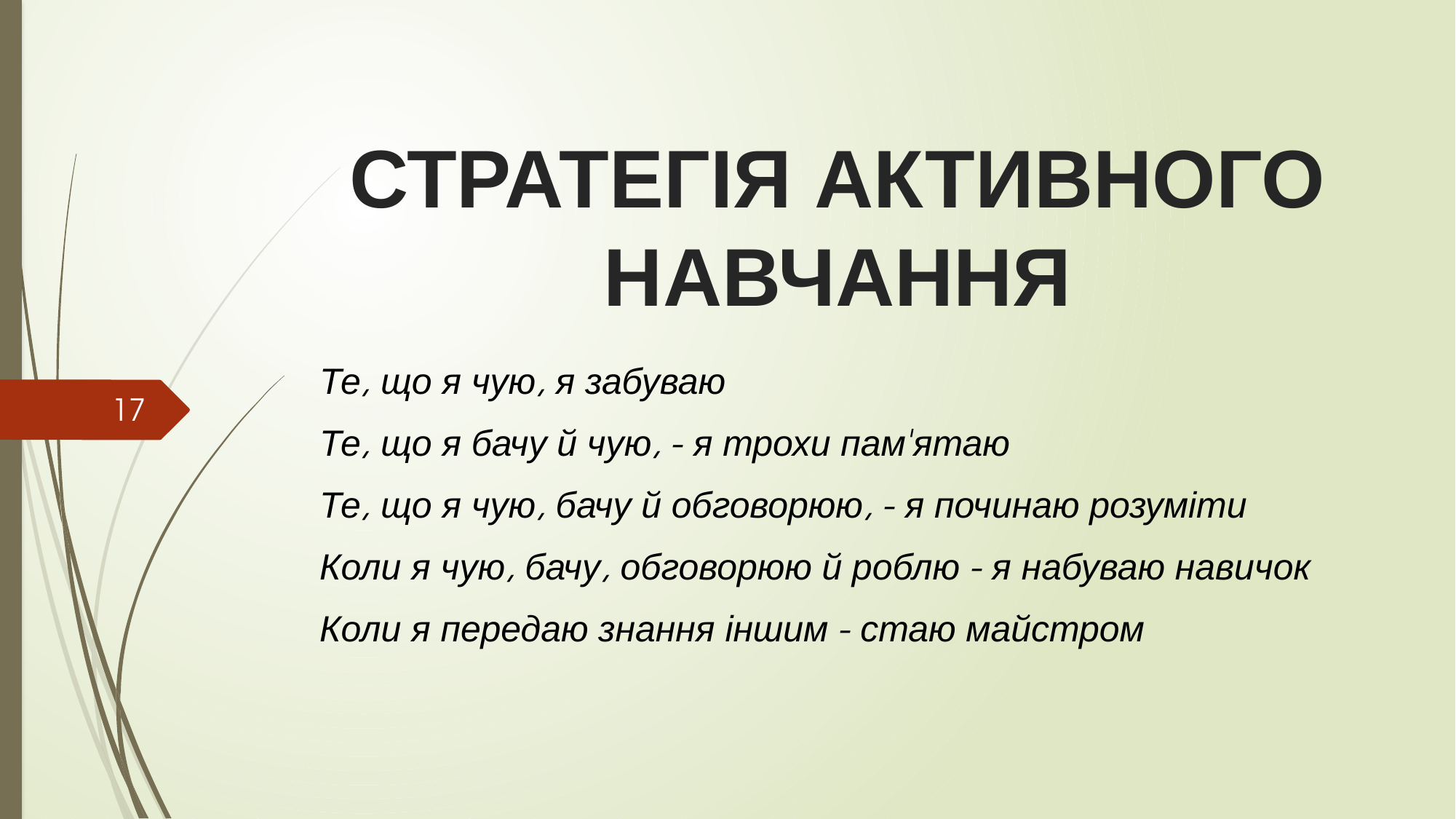

# СТРАТЕГІЯ АКТИВНОГО НАВЧАННЯ
Те, що я чую, я забуваю
Те, що я бачу й чую, - я трохи пам'ятаю
Те, що я чую, бачу й обговорюю, - я починаю розуміти
Коли я чую, бачу, обговорюю й роблю - я набуваю навичок
Коли я передаю знання іншим - стаю майстром
17